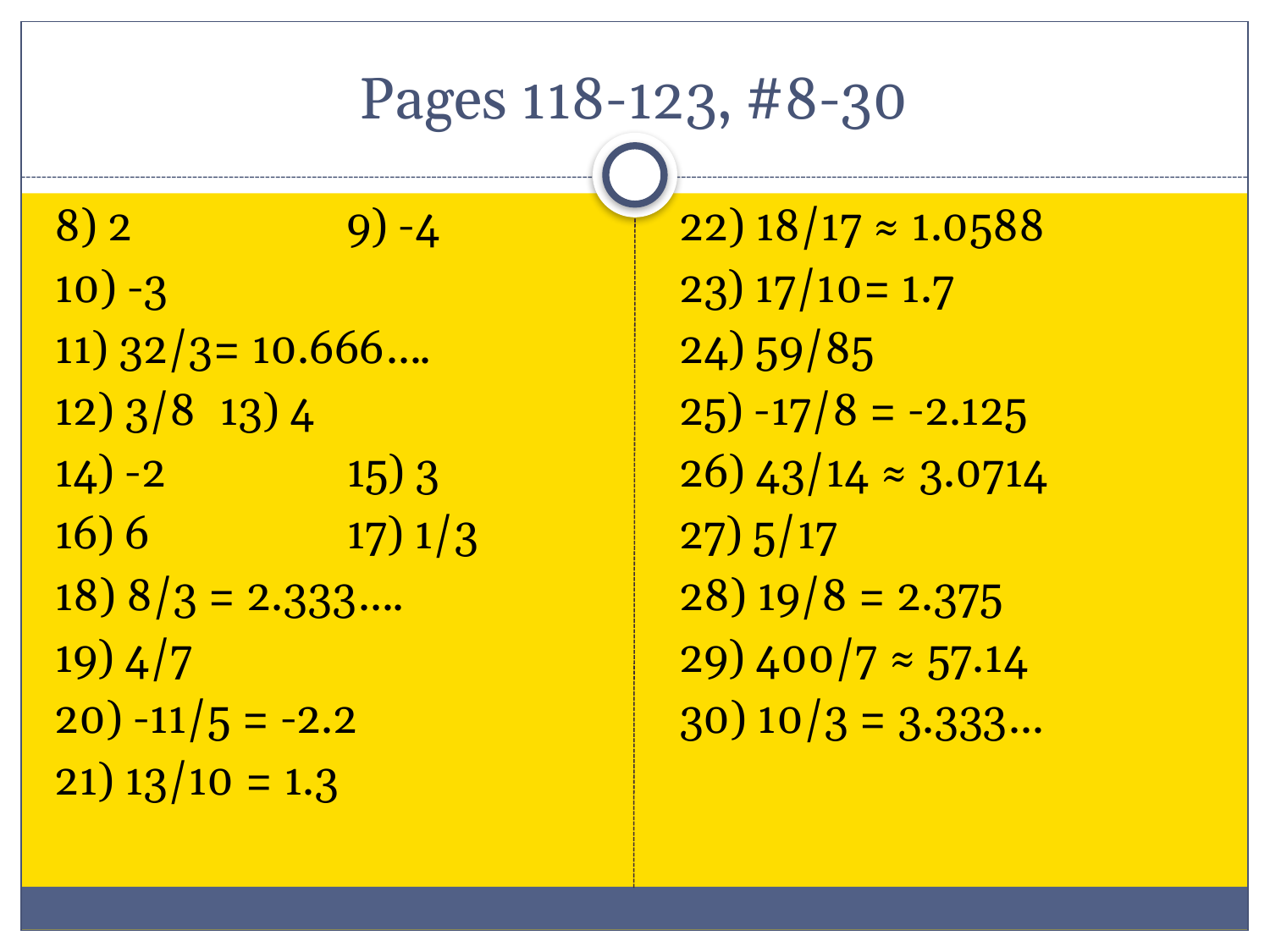

# Pages 118-123, #8-30
8) 2		9) -4
10) -3
11) 32/3= 10.666….
12) 3/8	13) 4
14) -2		15) 3
16) 6		17) 1/3
18) 8/3 = 2.333….
19) 4/7
20) -11/5 = -2.2
21) 13/10 = 1.3
22) 18/17 ≈ 1.0588
23) 17/10= 1.7
24) 59/85
25) -17/8 = -2.125
26) 43/14 ≈ 3.0714
27) 5/17
28) 19/8 = 2.375
29) 400/7 ≈ 57.14
30) 10/3 = 3.333…